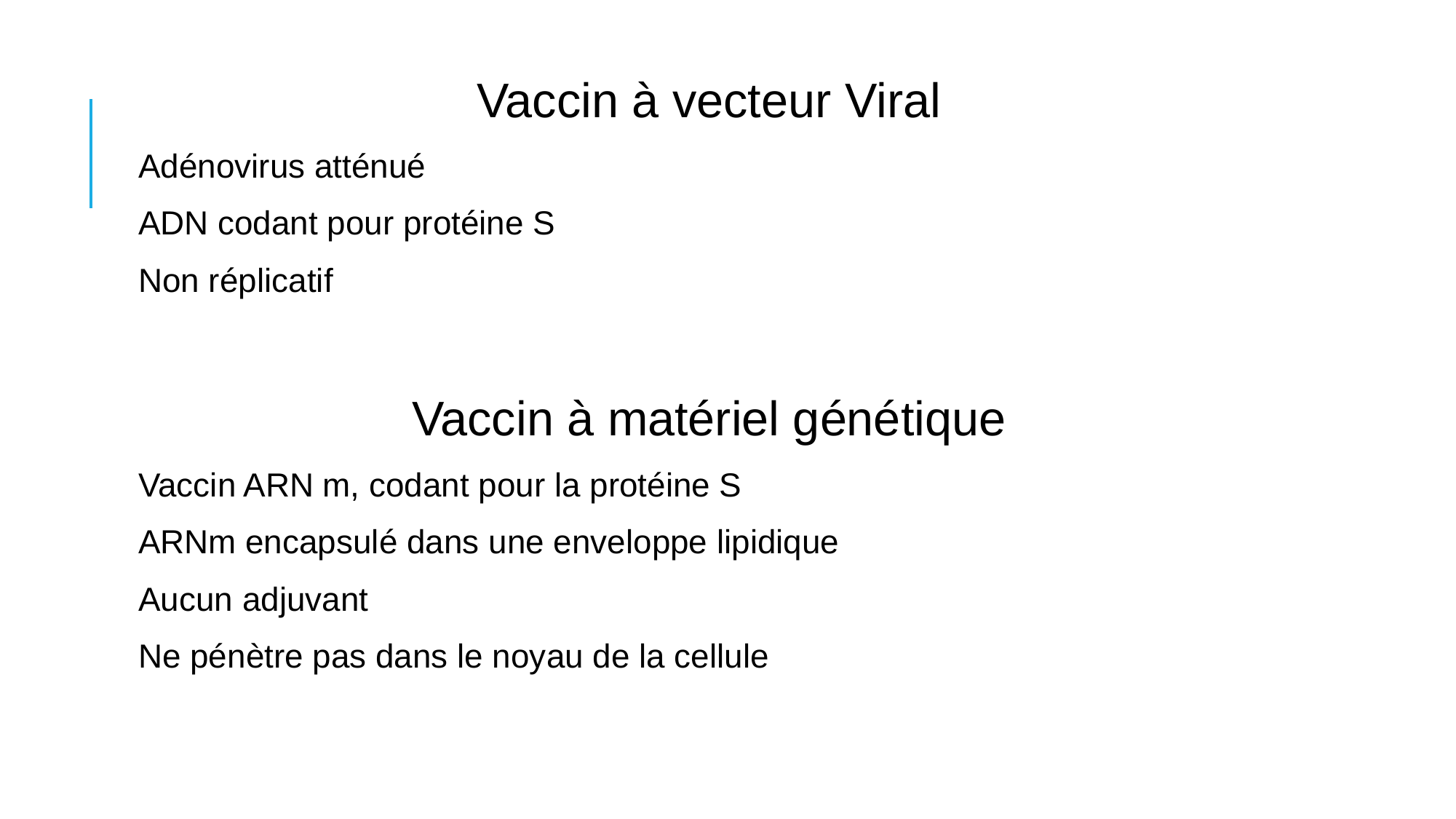

Vaccin à vecteur Viral
Adénovirus atténué
ADN codant pour protéine S
Non réplicatif

Vaccin à matériel génétique
Vaccin ARN m, codant pour la protéine S
ARNm encapsulé dans une enveloppe lipidique
Aucun adjuvant
Ne pénètre pas dans le noyau de la cellule